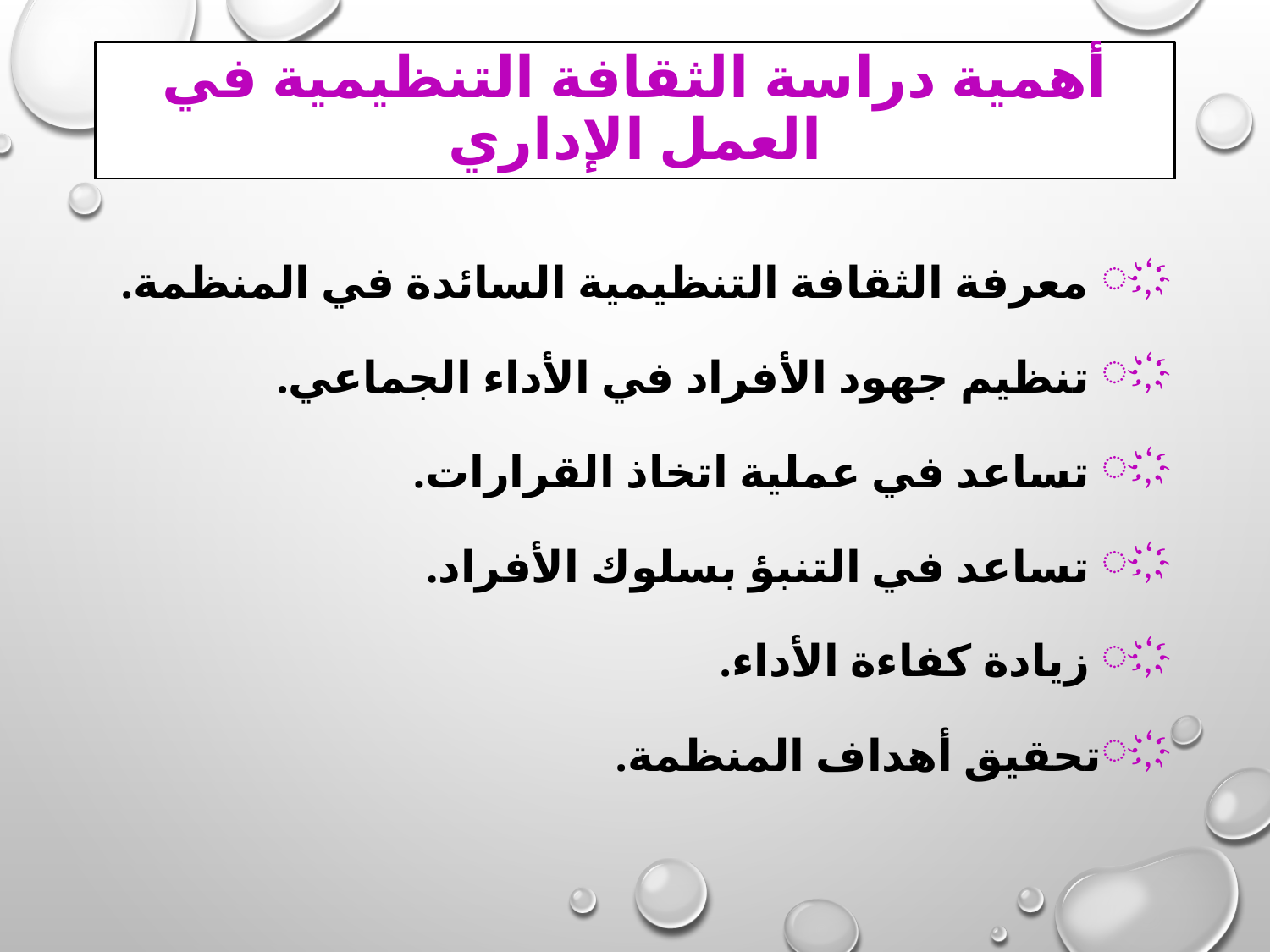

# أهمية دراسة الثقافة التنظيمية في العمل الإداري
 معرفة الثقافة التنظيمية السائدة في المنظمة.
 تنظيم جهود الأفراد في الأداء الجماعي.
 تساعد في عملية اتخاذ القرارات.
 تساعد في التنبؤ بسلوك الأفراد.
 زيادة كفاءة الأداء.
تحقيق أهداف المنظمة.